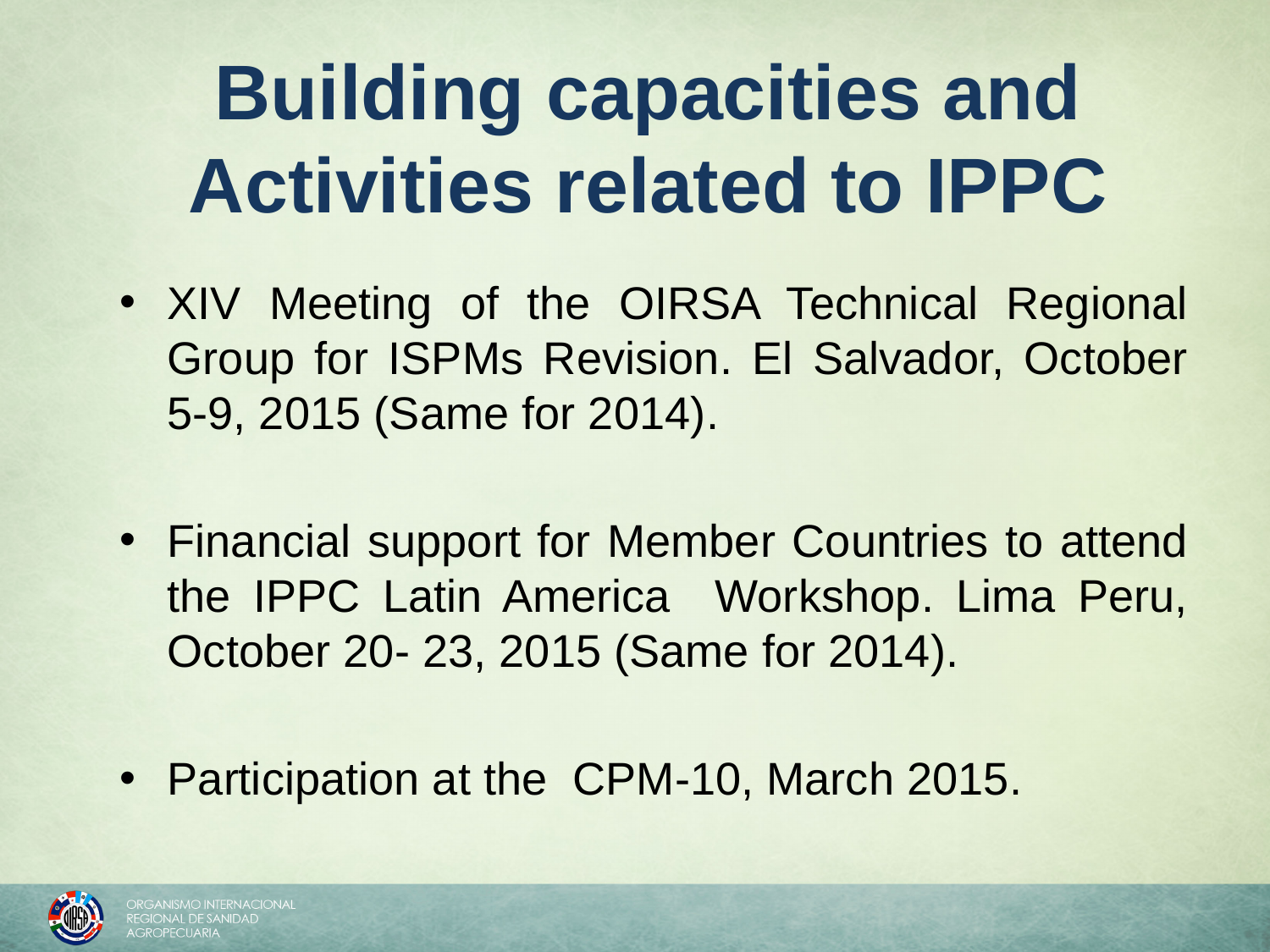

Building capacities and
Activities related to IPPC
XIV Meeting of the OIRSA Technical Regional Group for ISPMs Revision. El Salvador, October 5-9, 2015 (Same for 2014).

Financial support for Member Countries to attend the IPPC Latin America  Workshop. Lima Peru, October 20- 23, 2015 (Same for 2014).

Participation at the  CPM-10, March 2015.